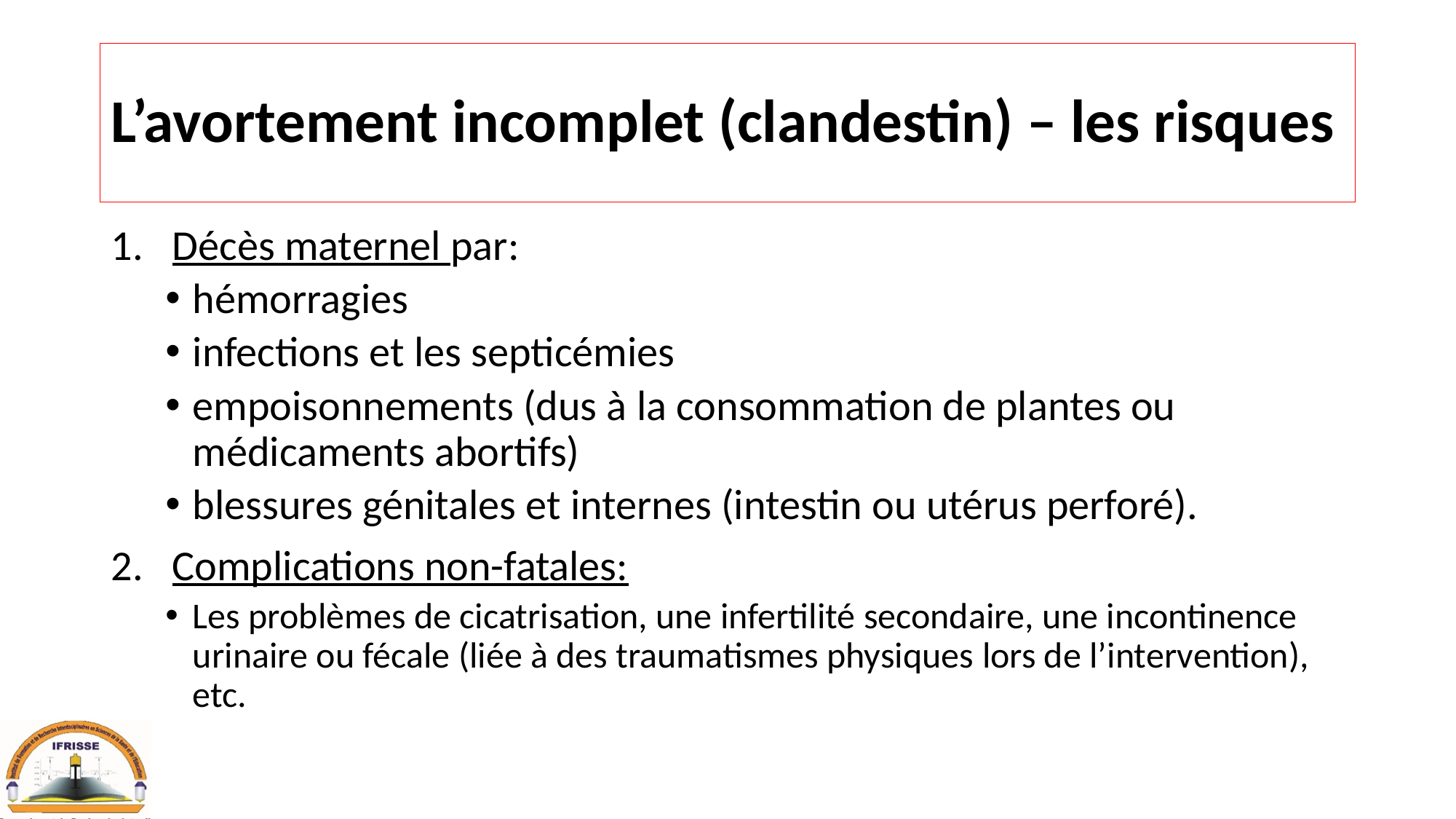

# L’avortement incomplet (clandestin) – les risques
Décès maternel par:
hémorragies
infections et les septicémies
empoisonnements (dus à la consommation de plantes ou médicaments abortifs)
blessures génitales et internes (intestin ou utérus perforé).
Complications non-fatales:
Les problèmes de cicatrisation, une infertilité secondaire, une incontinence urinaire ou fécale (liée à des traumatismes physiques lors de l’intervention), etc.